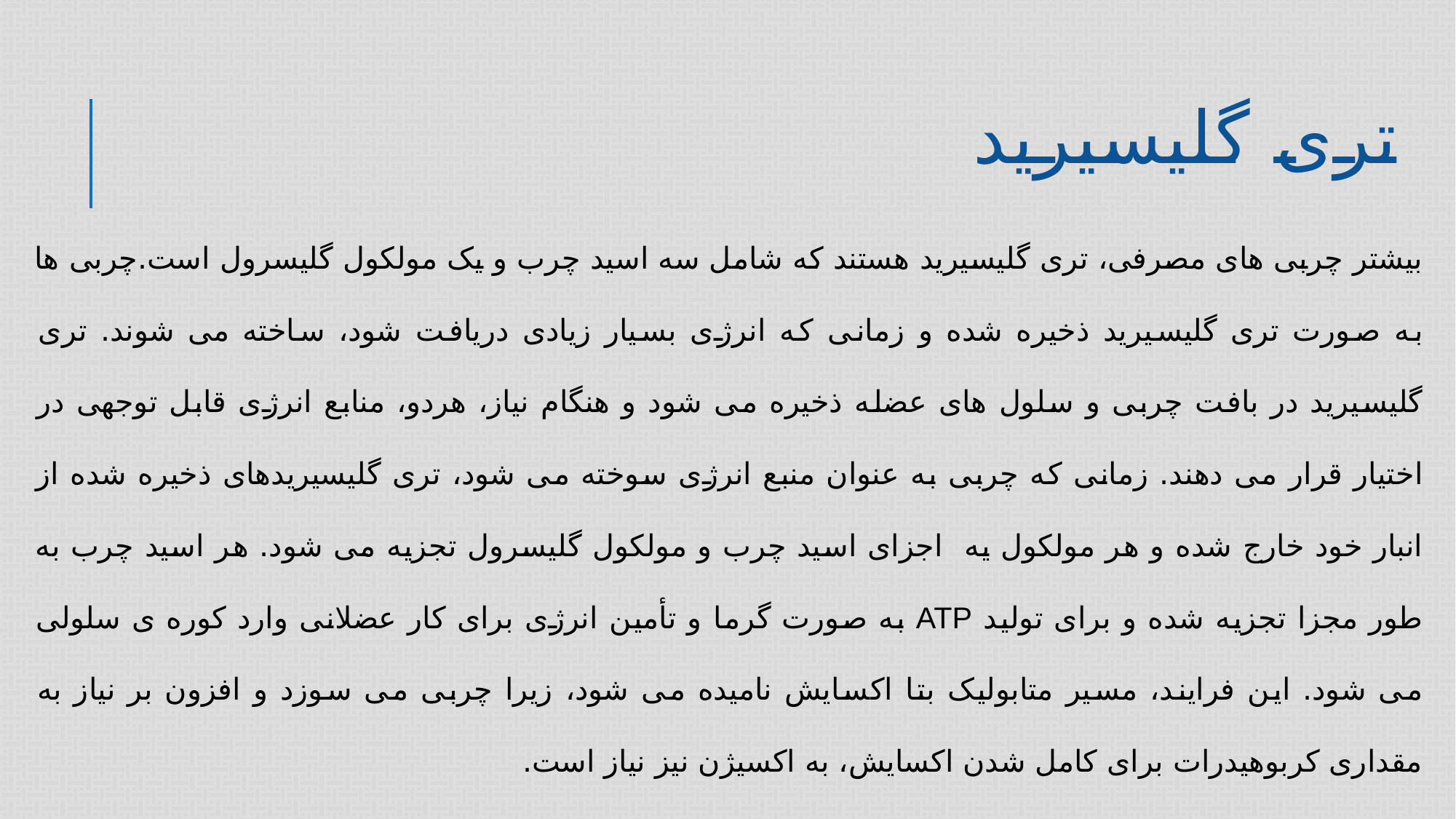

# تری گلیسیرید
بیشتر چربی های مصرفی، تری گلیسیرید هستند که شامل سه اسید چرب و یک مولکول گلیسرول است.چربی ها به صورت تری گلیسیرید ذخیره شده و زمانی که انرژی بسیار زیادی دریافت شود، ساخته می شوند. تری گلیسیرید در بافت چربی و سلول های عضله ذخیره می شود و هنگام نیاز، هردو، منابع انرژی قابل توجهی در اختیار قرار می دهند. زمانی که چربی به عنوان منبع انرژی سوخته می شود، تری گلیسیریدهای ذخیره شده از انبار خود خارج شده و هر مولکول یه  اجزای اسید چرب و مولکول گلیسرول تجزیه می شود. هر اسید چرب به طور مجزا تجزیه شده و برای تولید ATP به صورت گرما و تأمین انرژی برای کار عضلانی وارد کوره ی سلولی می شود. این فرایند، مسیر متابولیک بتا اکسایش نامیده می شود، زیرا چربی می سوزد و افزون بر نیاز به مقداری کربوهیدرات برای کامل شدن اکسایش، به اکسیژن نیز نیاز است.